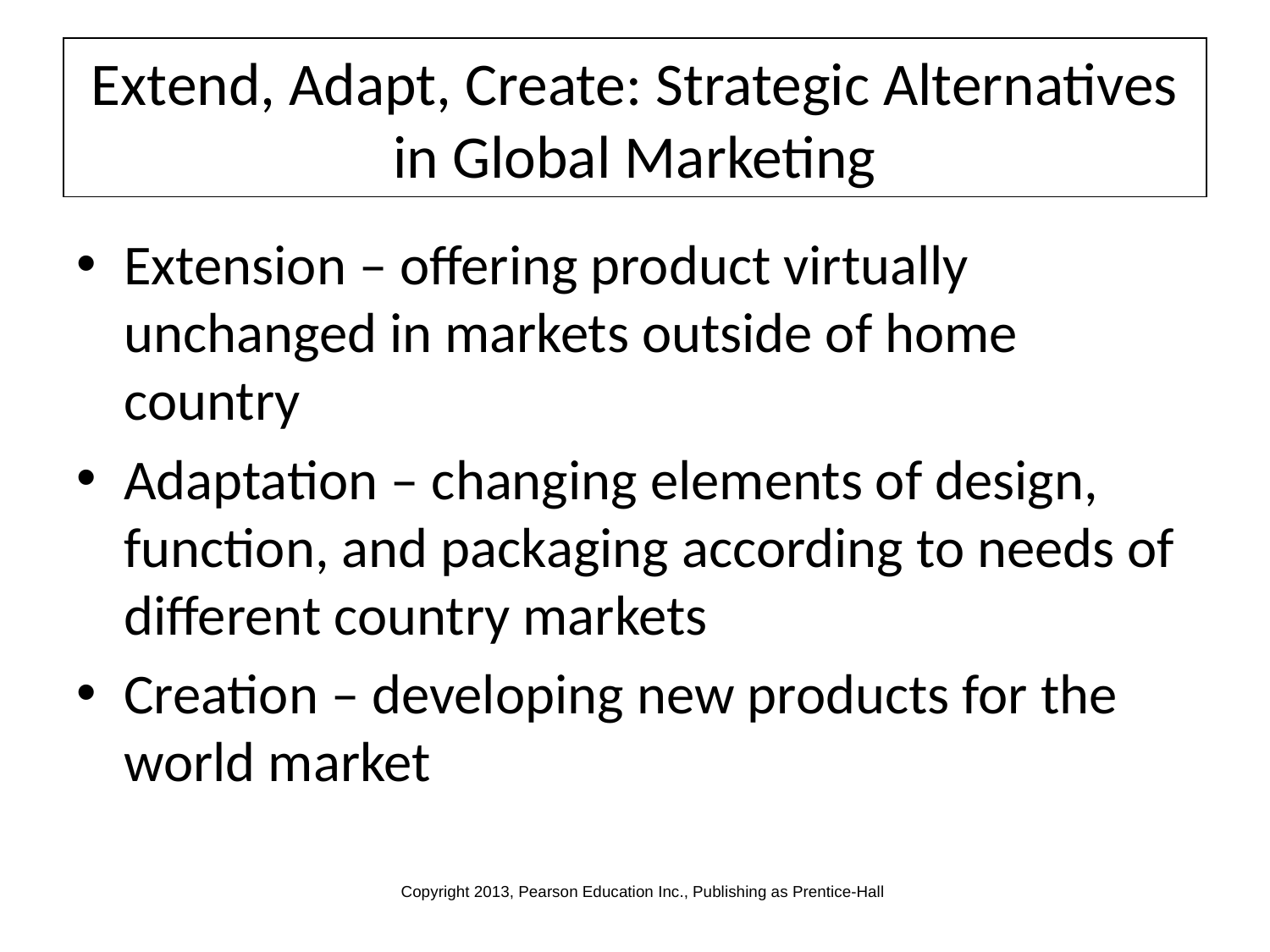

# Extend, Adapt, Create: Strategic Alternatives in Global Marketing
Extension – offering product virtually unchanged in markets outside of home country
Adaptation – changing elements of design, function, and packaging according to needs of different country markets
Creation – developing new products for the world market

Copyright 2013, Pearson Education Inc., Publishing as Prentice-Hall